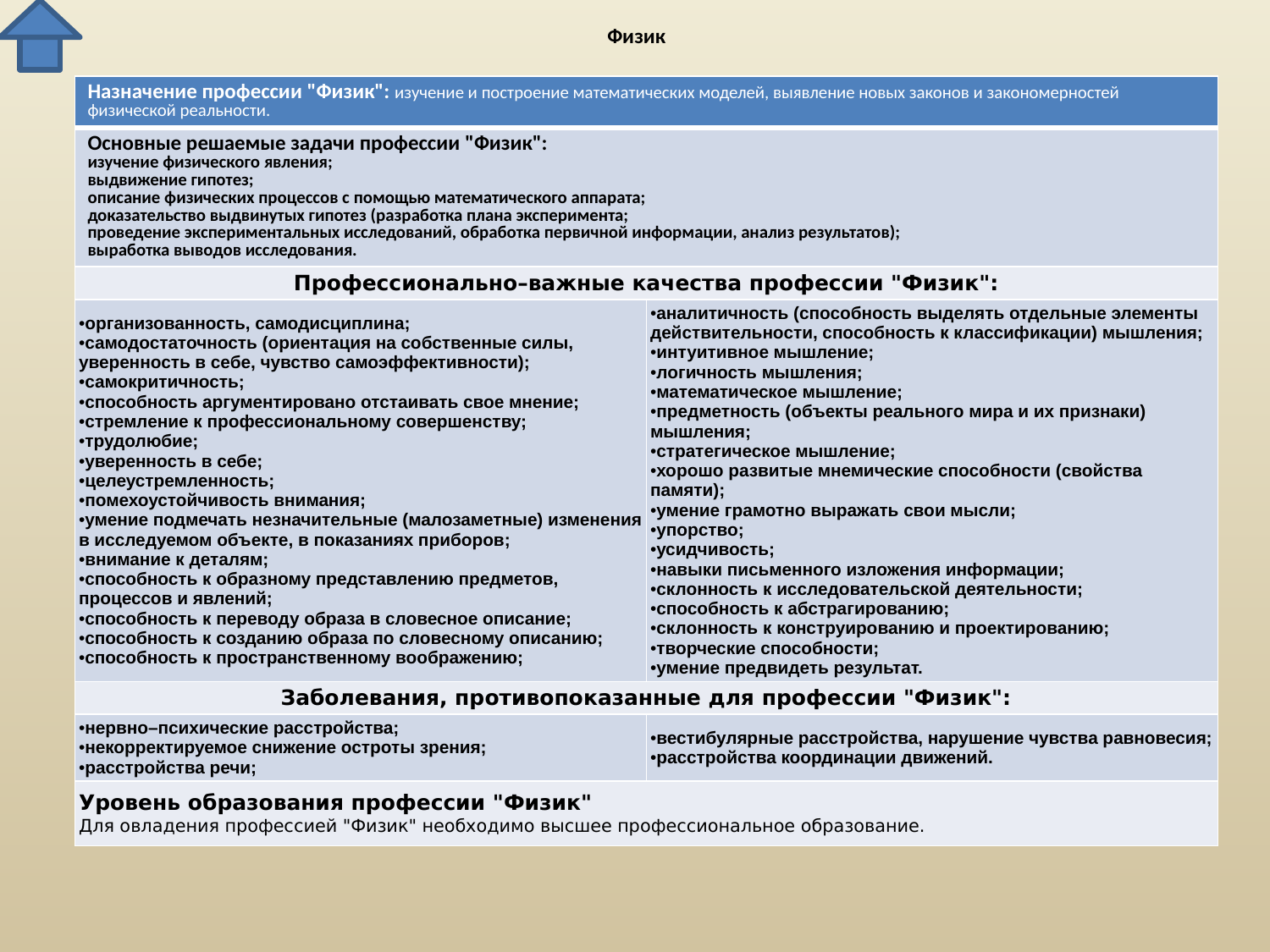

# Физик
| Назначение профессии "Физик": изучение и построение математических моделей, выявление новых законов и закономерностей физической реальности. |  |
| --- | --- |
| Основные решаемые задачи профессии "Физик": изучение физического явления; выдвижение гипотез; описание физических процессов с помощью математического аппарата; доказательство выдвинутых гипотез (разработка плана эксперимента; проведение экспериментальных исследований, обработка первичной информации, анализ результатов); выработка выводов исследования. |  |
| Профессионально–важные качества профессии "Физик": |  |
| организованность, самодисциплина; самодостаточность (ориентация на собственные силы, уверенность в себе, чувство самоэффективности); самокритичность; способность аргументировано отстаивать свое мнение; стремление к профессиональному совершенству; трудолюбие; уверенность в себе; целеустремленность; помехоустойчивость внимания; умение подмечать незначительные (малозаметные) изменения в исследуемом объекте, в показаниях приборов; внимание к деталям; способность к образному представлению предметов, процессов и явлений; способность к переводу образа в словесное описание; способность к созданию образа по словесному описанию; способность к пространственному воображению; | аналитичность (способность выделять отдельные элементы действительности, способность к классификации) мышления; интуитивное мышление; логичность мышления; математическое мышление; предметность (объекты реального мира и их признаки) мышления; стратегическое мышление; хорошо развитые мнемические способности (свойства памяти); умение грамотно выражать свои мысли; упорство; усидчивость; навыки письменного изложения информации; склонность к исследовательской деятельности; способность к абстрагированию; склонность к конструированию и проектированию; творческие способности; умение предвидеть результат. |
| Заболевания, противопоказанные для профессии "Физик": |  |
| нервно–психические расстройства; некорректируемое снижение остроты зрения; расстройства речи; | вестибулярные расстройства, нарушение чувства равновесия; расстройства координации движений. |
| Уровень образования профессии "Физик" Для овладения профессией "Физик" необходимо высшее профессиональное образование. |  |